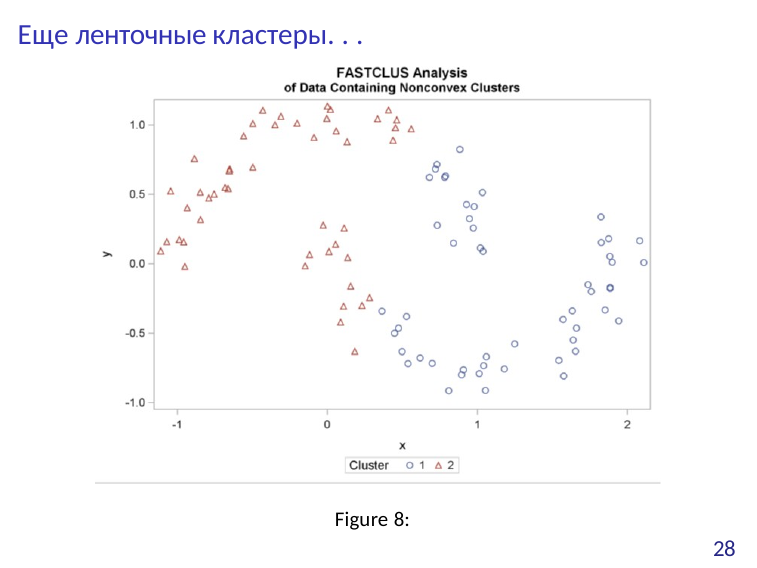

Еще ленточные кластеры. . .

Figure 8:
28